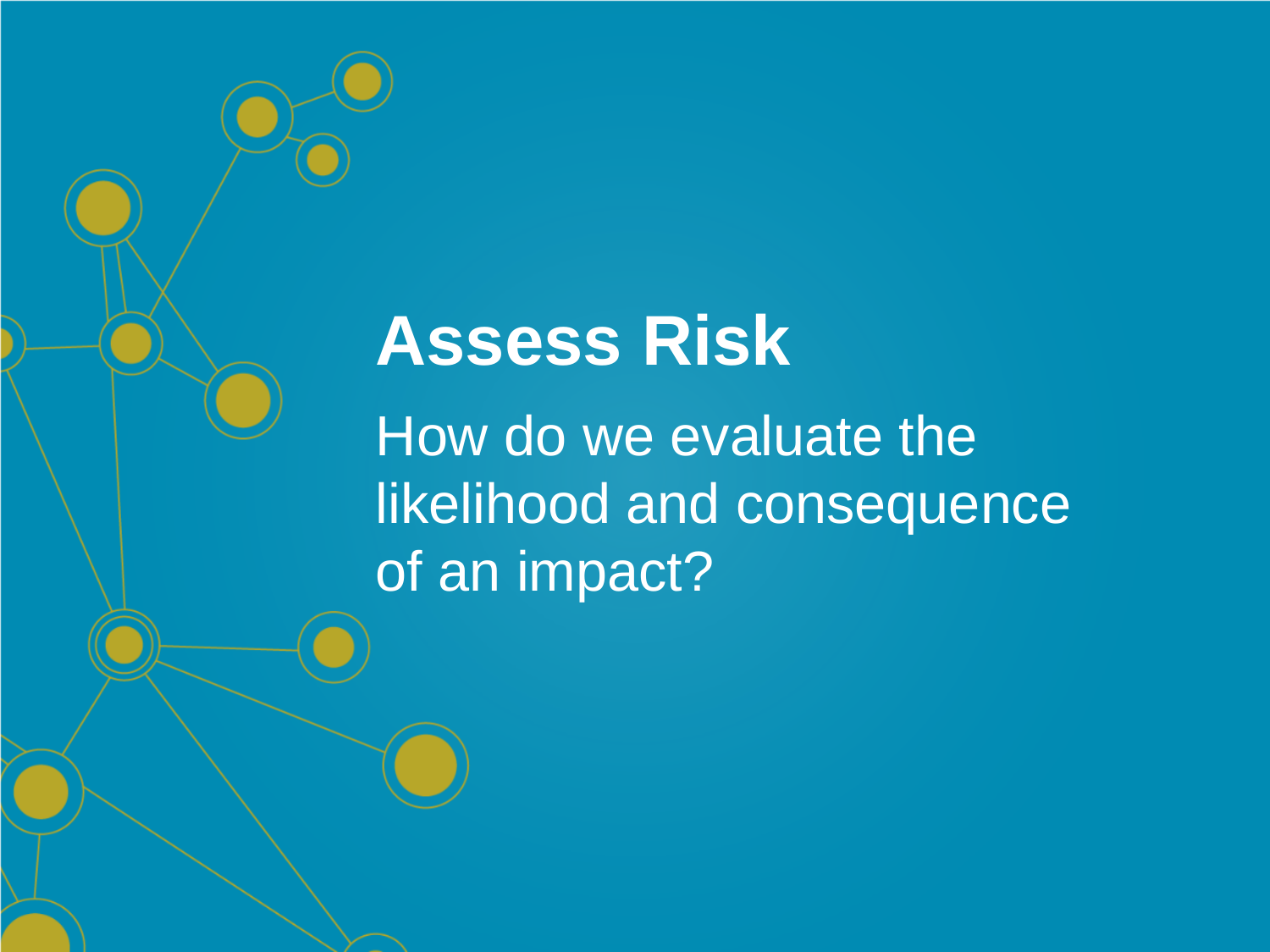

# Assess Risk
How do we evaluate the likelihood and consequence       of an impact?